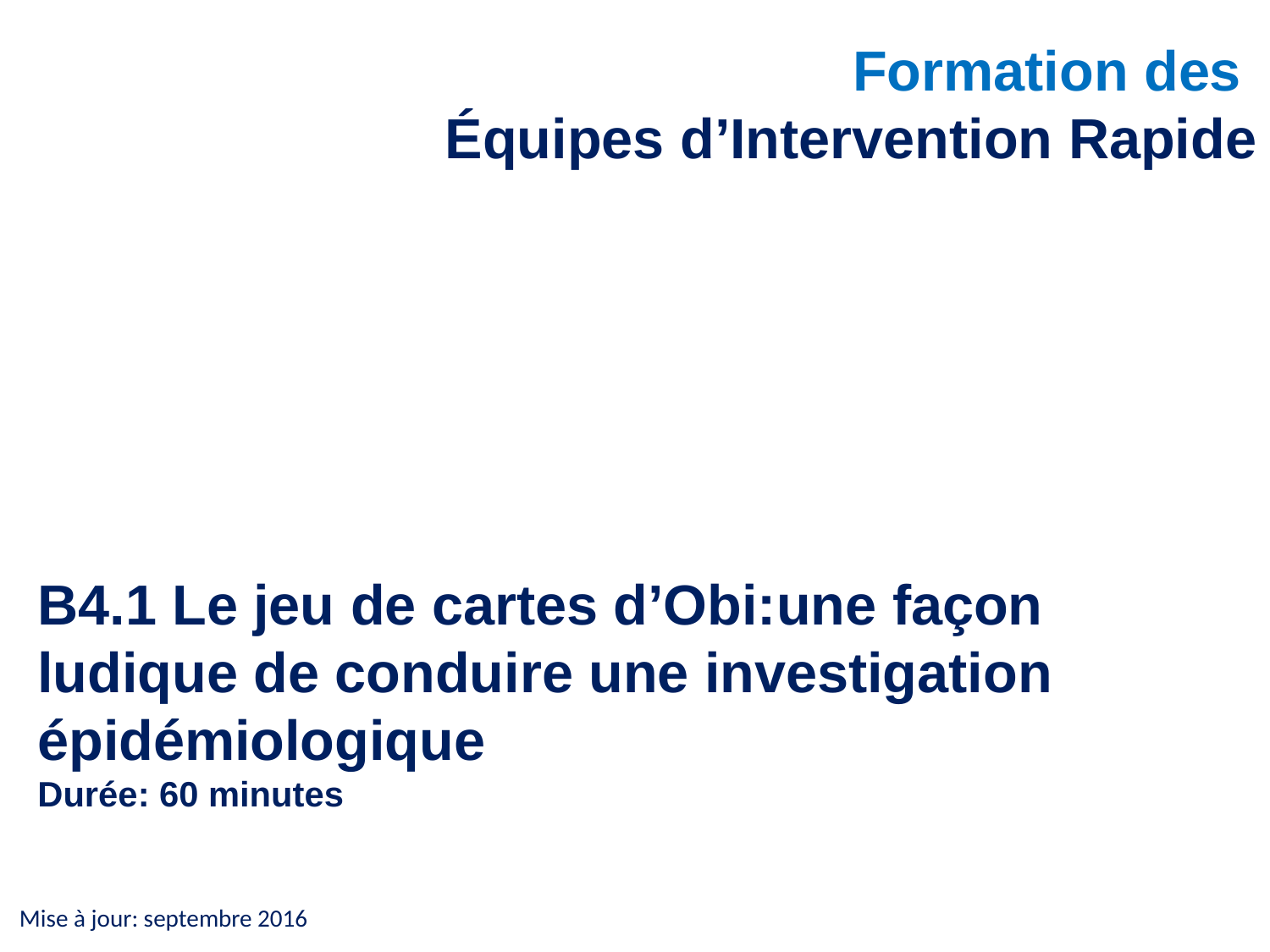

Formation des
Équipes d’Intervention Rapide
# B4.1 Le jeu de cartes d’Obi:une façon ludique de conduire une investigation épidémiologique Durée: 60 minutes
Mise à jour: septembre 2016